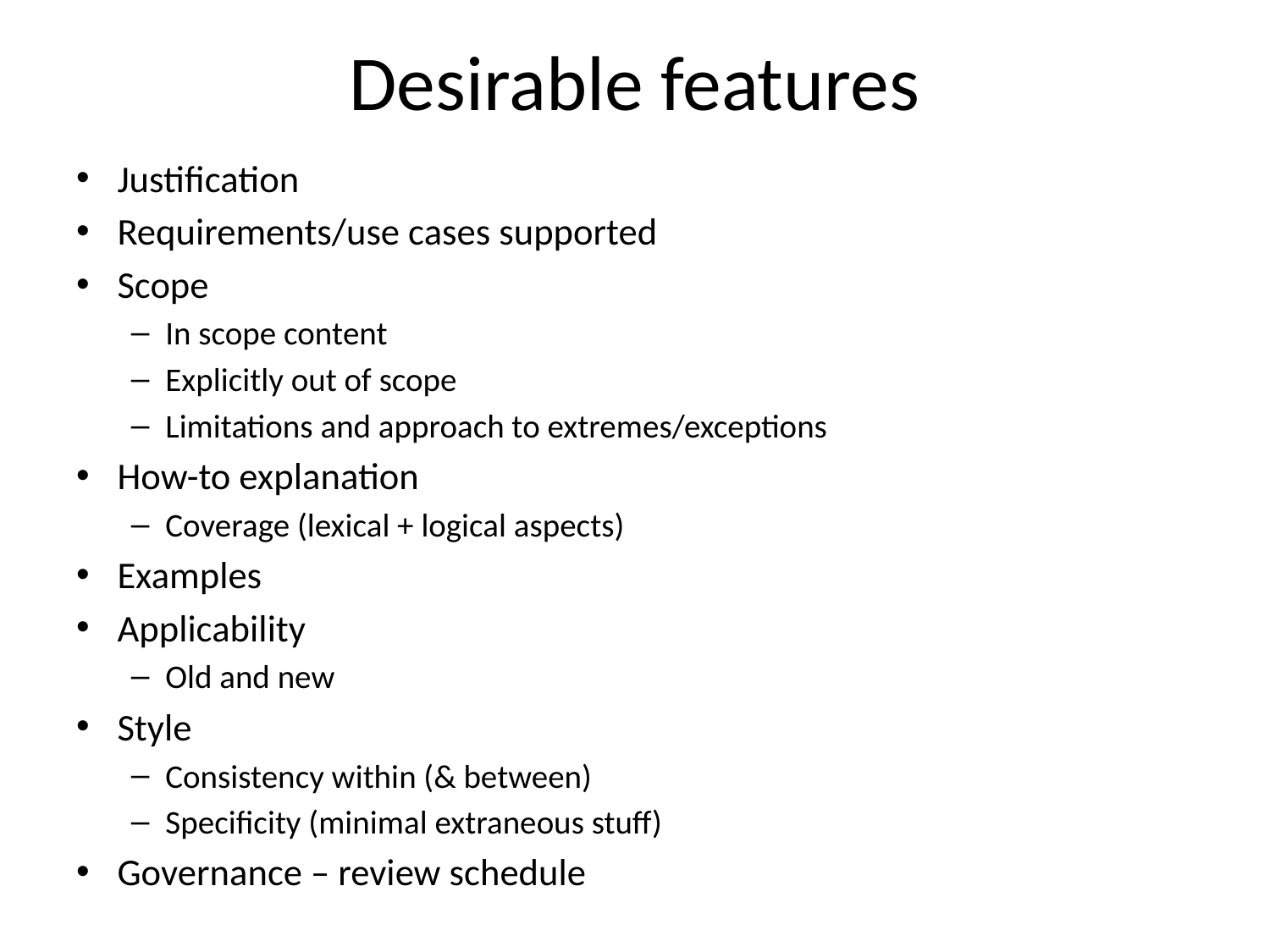

# Desirable features
Justification
Requirements/use cases supported
Scope
In scope content
Explicitly out of scope
Limitations and approach to extremes/exceptions
How-to explanation
Coverage (lexical + logical aspects)
Examples
Applicability
Old and new
Style
Consistency within (& between)
Specificity (minimal extraneous stuff)
Governance – review schedule